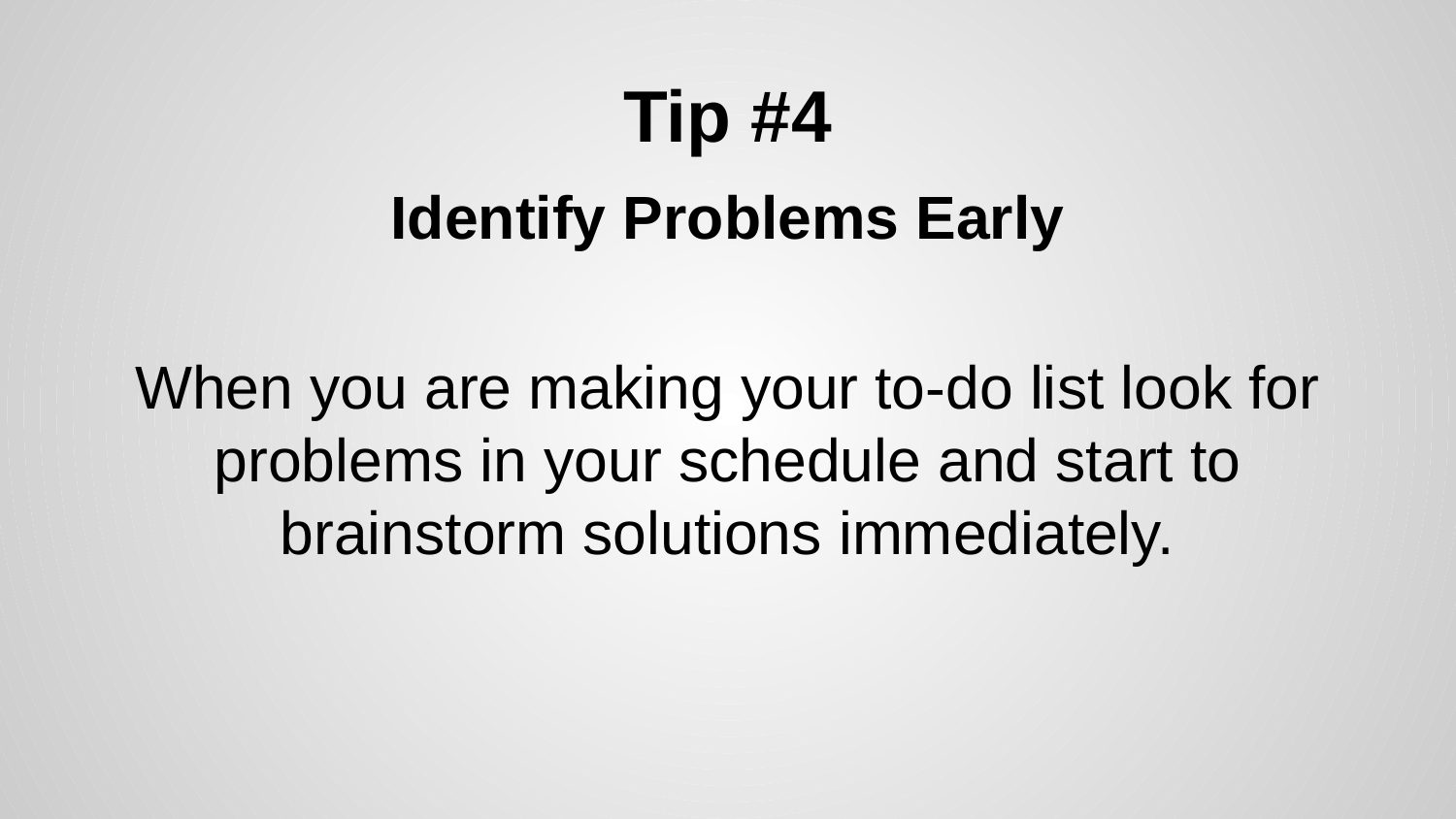

# Tip #4

Identify Problems Early

When you are making your to-do list look for problems in your schedule and start to brainstorm solutions immediately.